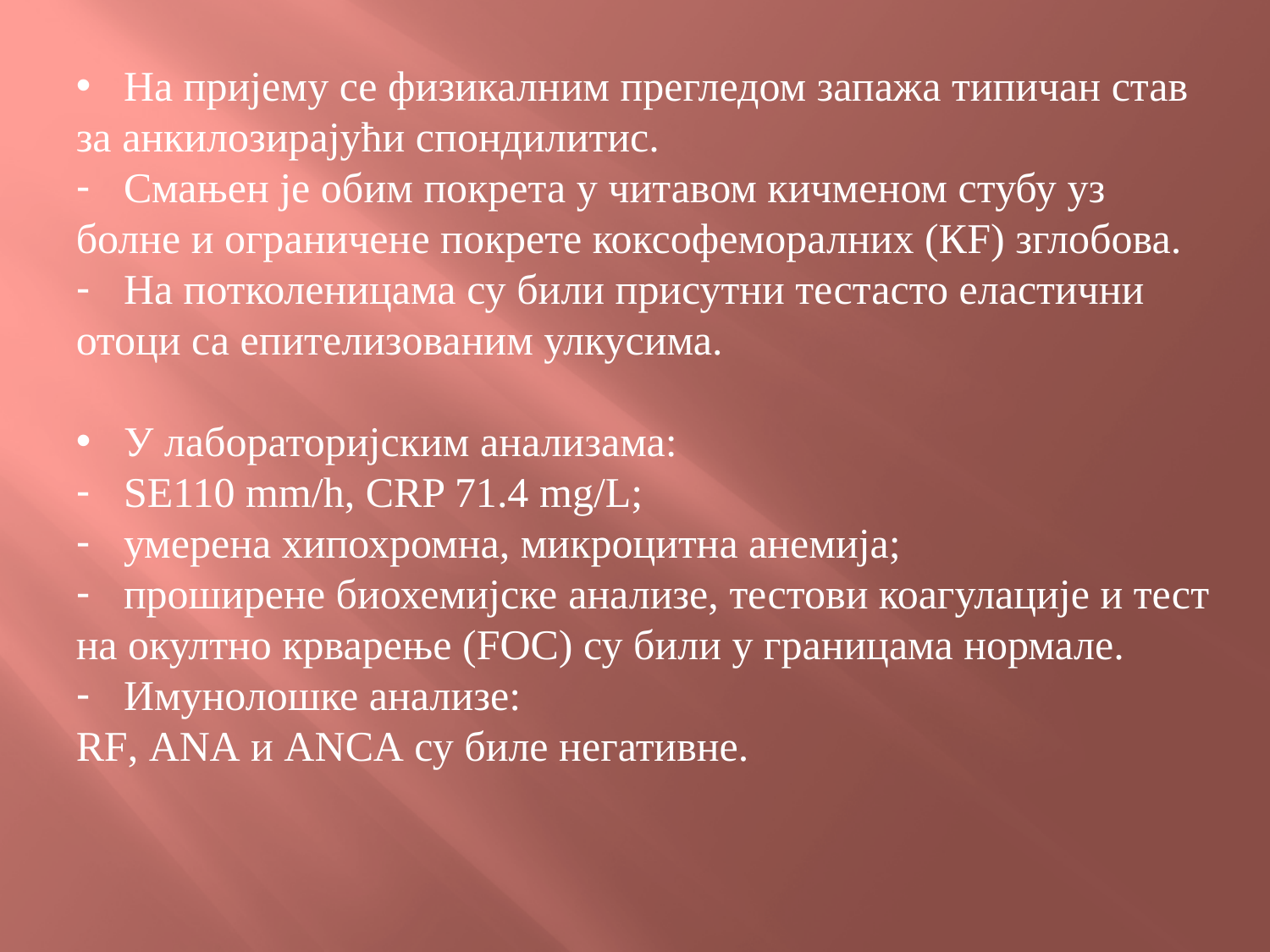

На пријему се физикалним прегледом запажа типичан став
за aнкилозирајући спондилитис.
Смањен је обим покрета у читавом кичменом стубу уз
болне и ограничене покрете коксофеморалних (КF) зглобова.
На потколеницама су били присутни тестасто еластични
отоци са епителизованим улкусима.

У лабораторијским анализама:
SE110 mm/h, CRP 71.4 mg/L;
умерена хипохромна, микроцитна анемија;
проширене биохемијске анализе, тестови коагулације и тест
на окултно крварење (FOC) су били у границама нормале.
Имунолошке анализе:
RF, АNА и АNCА су биле негативне.